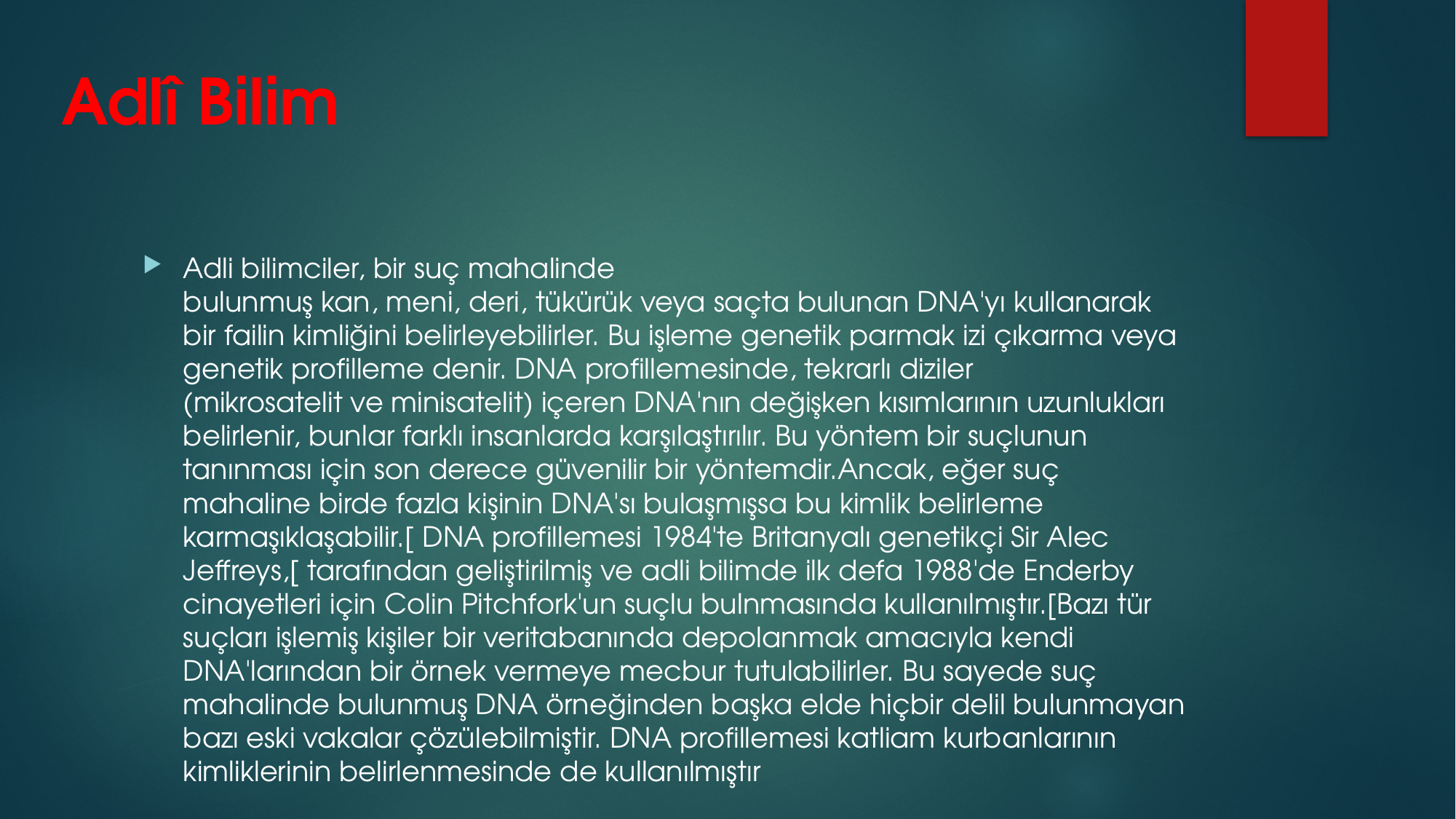

# Adlî Bilim
Adli bilimciler, bir suç mahalinde bulunmuş kan, meni, deri, tükürük veya saçta bulunan DNA'yı kullanarak bir failin kimliğini belirleyebilirler. Bu işleme genetik parmak izi çıkarma veya genetik profilleme denir. DNA profillemesinde, tekrarlı diziler (mikrosatelit ve minisatelit) içeren DNA'nın değişken kısımlarının uzunlukları belirlenir, bunlar farklı insanlarda karşılaştırılır. Bu yöntem bir suçlunun tanınması için son derece güvenilir bir yöntemdir.Ancak, eğer suç mahaline birde fazla kişinin DNA'sı bulaşmışsa bu kimlik belirleme karmaşıklaşabilir.[ DNA profillemesi 1984'te Britanyalı genetikçi Sir Alec Jeffreys,[ tarafından geliştirilmiş ve adli bilimde ilk defa 1988'de Enderby cinayetleri için Colin Pitchfork'un suçlu bulnmasında kullanılmıştır.[Bazı tür suçları işlemiş kişiler bir veritabanında depolanmak amacıyla kendi DNA'larından bir örnek vermeye mecbur tutulabilirler. Bu sayede suç mahalinde bulunmuş DNA örneğinden başka elde hiçbir delil bulunmayan bazı eski vakalar çözülebilmiştir. DNA profillemesi katliam kurbanlarının kimliklerinin belirlenmesinde de kullanılmıştır